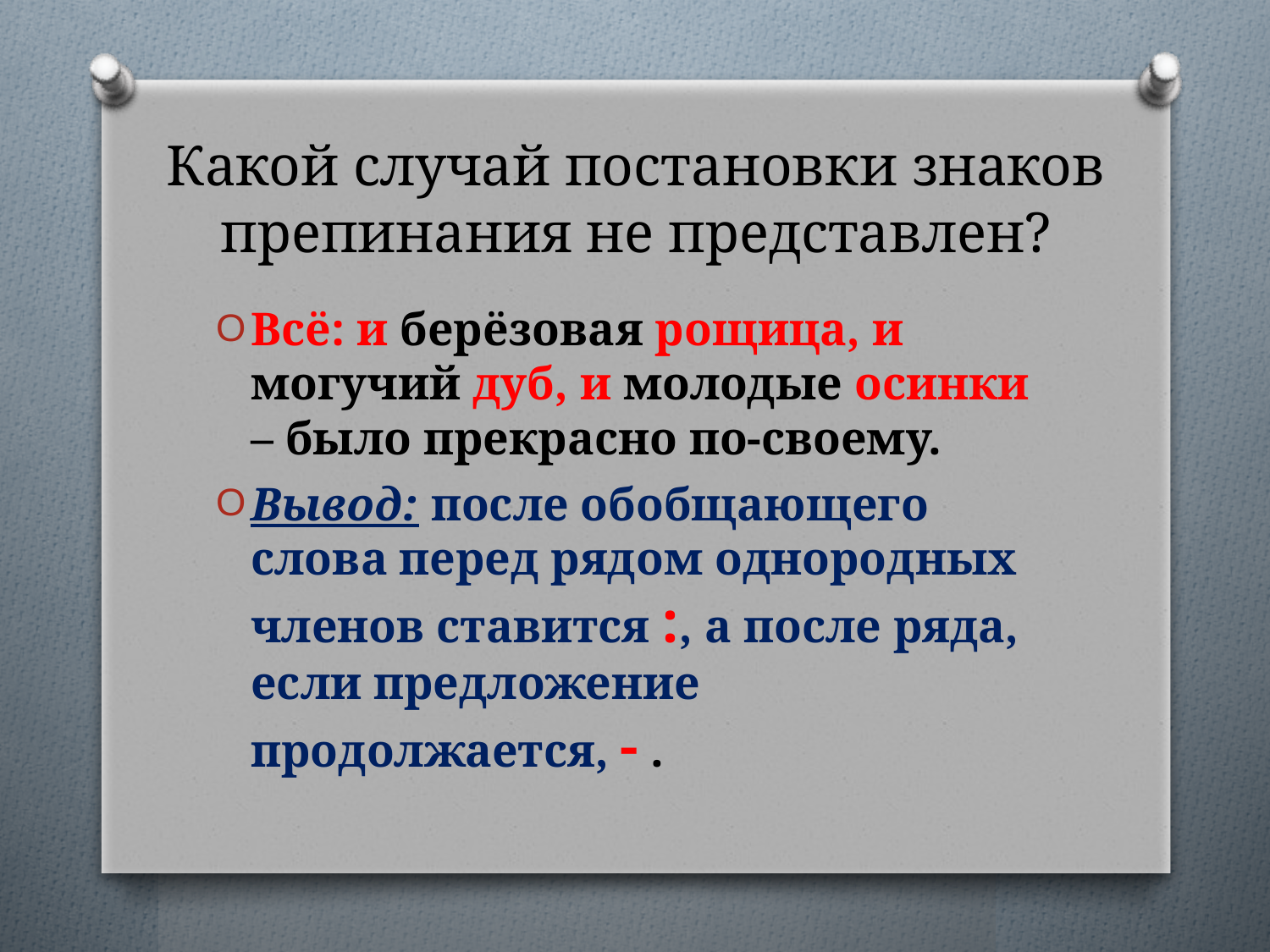

# Какой случай постановки знаков препинания не представлен?
Всё: и берёзовая рощица, и могучий дуб, и молодые осинки – было прекрасно по-своему.
Вывод: после обобщающего слова перед рядом однородных членов ставится :, а после ряда, если предложение продолжается, - .